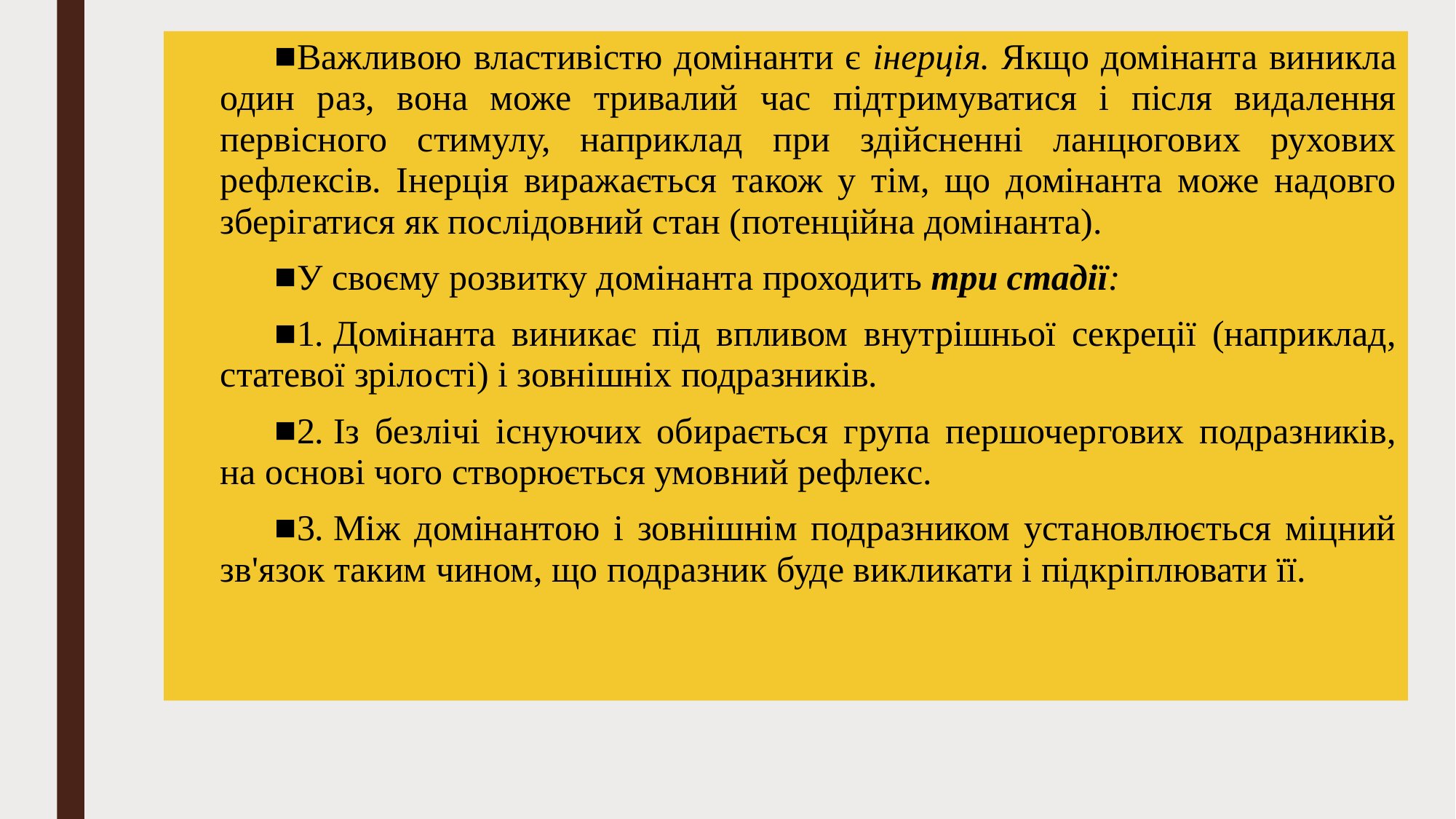

Важливою властивістю домінанти є інерція. Якщо домінанта виникла один раз, вона може тривалий час підтримуватися і після видалення первісного стимулу, наприклад при здійсненні ланцюгових рухових рефлексів. Інерція виражається також у тім, що домінанта може надовго зберігатися як послідовний стан (потенційна домінанта).
У своєму розвитку домінанта проходить три стадії:
1. Домінанта виникає під впливом внутрішньої секреції (наприклад, статевої зрілості) і зовнішніх подразників.
2. Із безлічі існуючих обирається група першочергових подразників, на основі чого створюється умовний рефлекс.
3. Між домінантою і зовнішнім подразником установлюється міцний зв'язок таким чином, що подразник буде викликати і підкріплювати її.